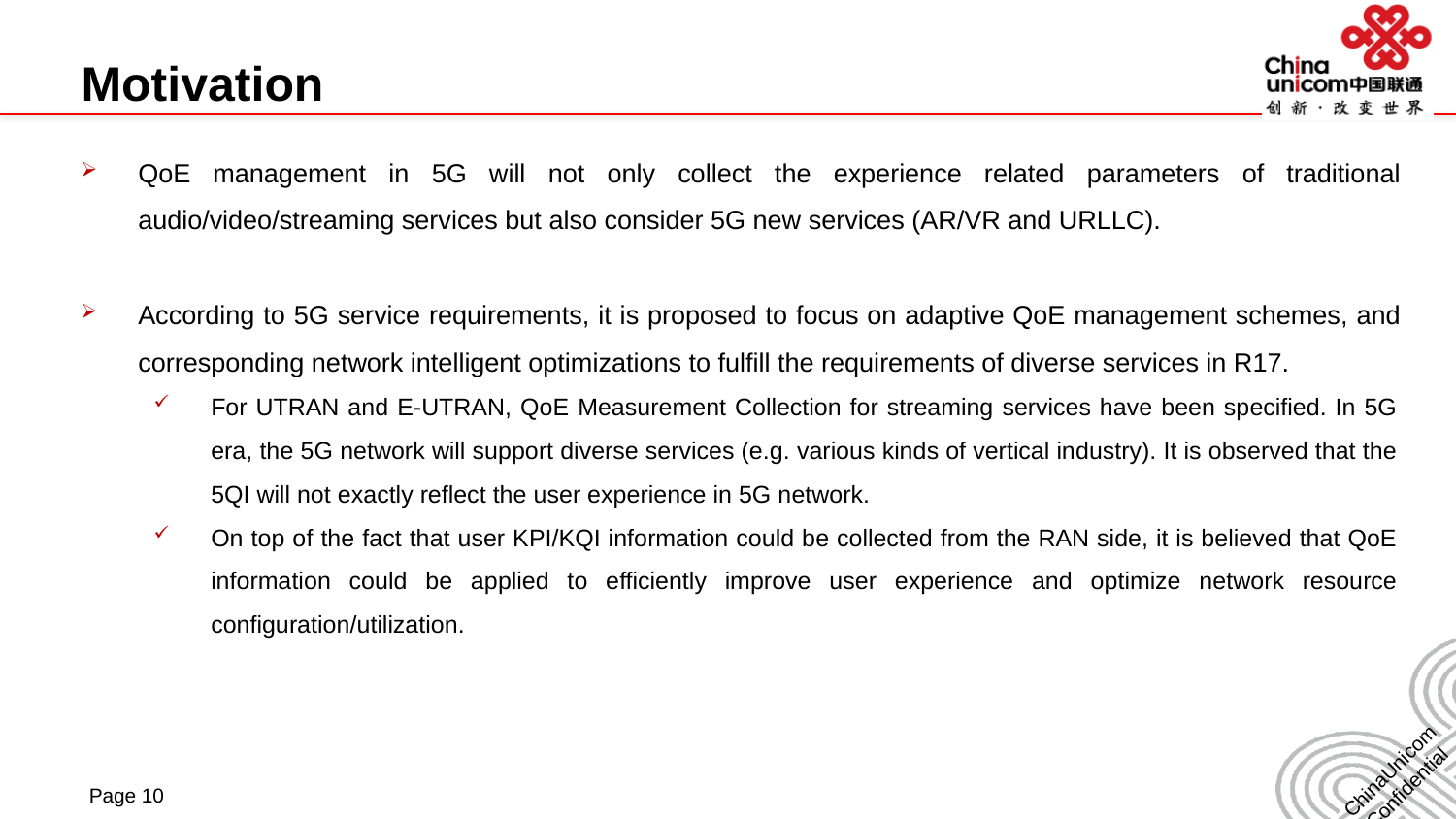

Motivation
QoE management in 5G will not only collect the experience related parameters of traditional audio/video/streaming services but also consider 5G new services (AR/VR and URLLC).

According to 5G service requirements, it is proposed to focus on adaptive QoE management schemes, and corresponding network intelligent optimizations to fulfill the requirements of diverse services in R17.
For UTRAN and E-UTRAN, QoE Measurement Collection for streaming services have been specified. In 5G era, the 5G network will support diverse services (e.g. various kinds of vertical industry). It is observed that the 5QI will not exactly reflect the user experience in 5G network.
On top of the fact that user KPI/KQI information could be collected from the RAN side, it is believed that QoE information could be applied to efficiently improve user experience and optimize network resource configuration/utilization.
Page 10